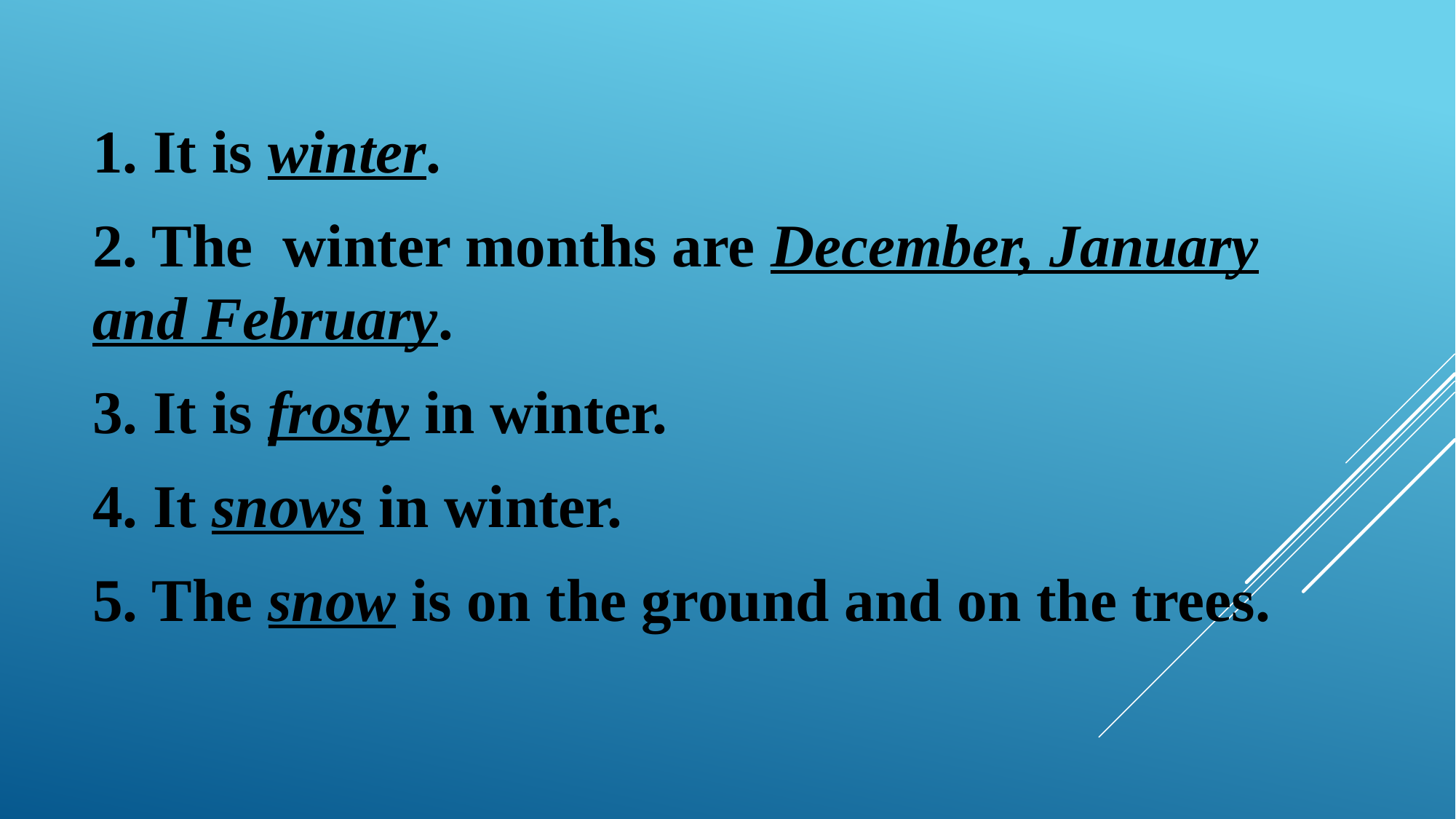

1. It is winter.
2. The  winter months are December, January and February.
3. It is frosty in winter.
4. It snows in winter.
5. The snow is on the ground and on the trees.

#